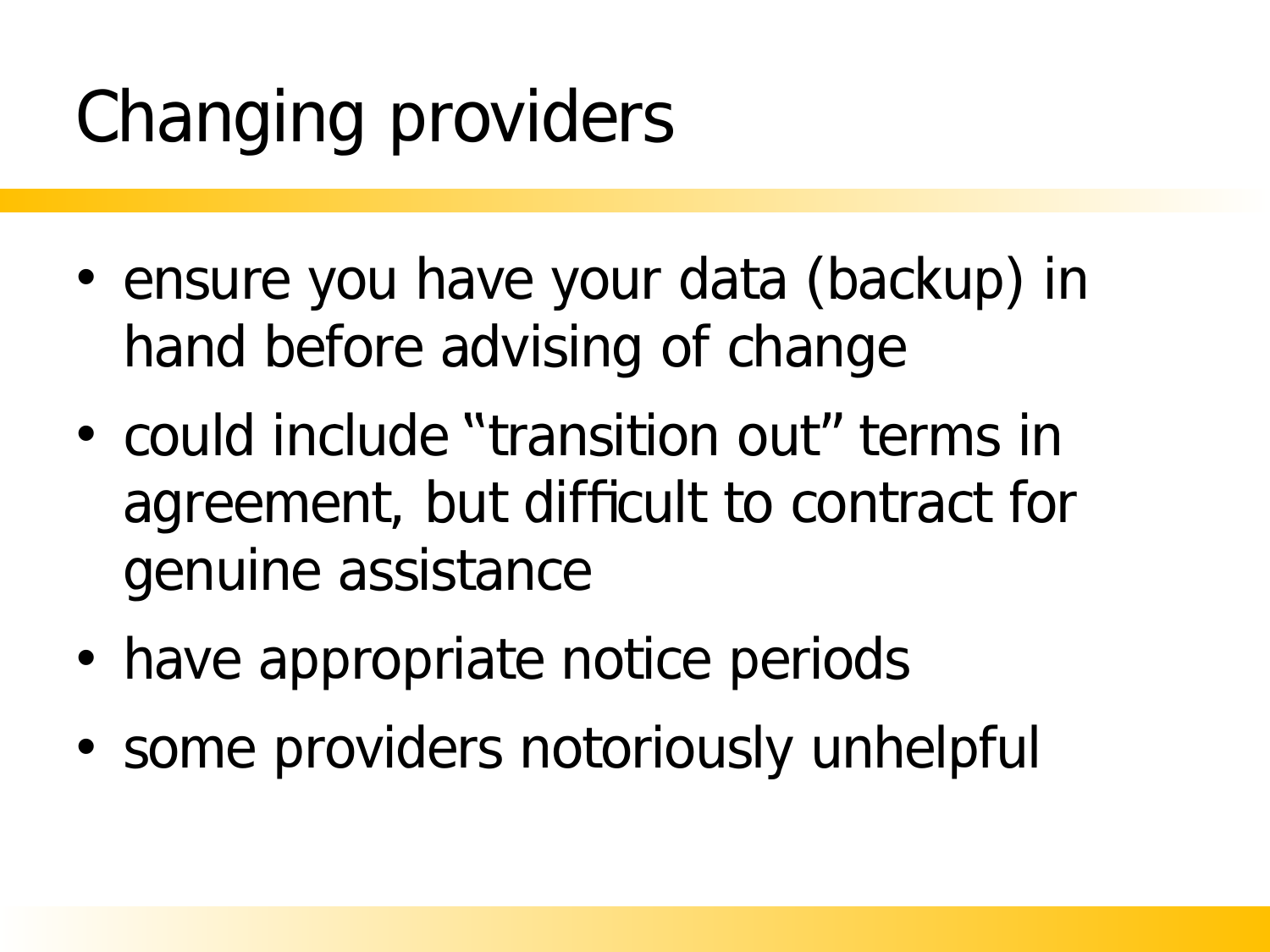

# Changing providers
ensure you have your data (backup) in hand before advising of change
could include “transition out” terms in agreement, but difficult to contract for genuine assistance
have appropriate notice periods
some providers notoriously unhelpful